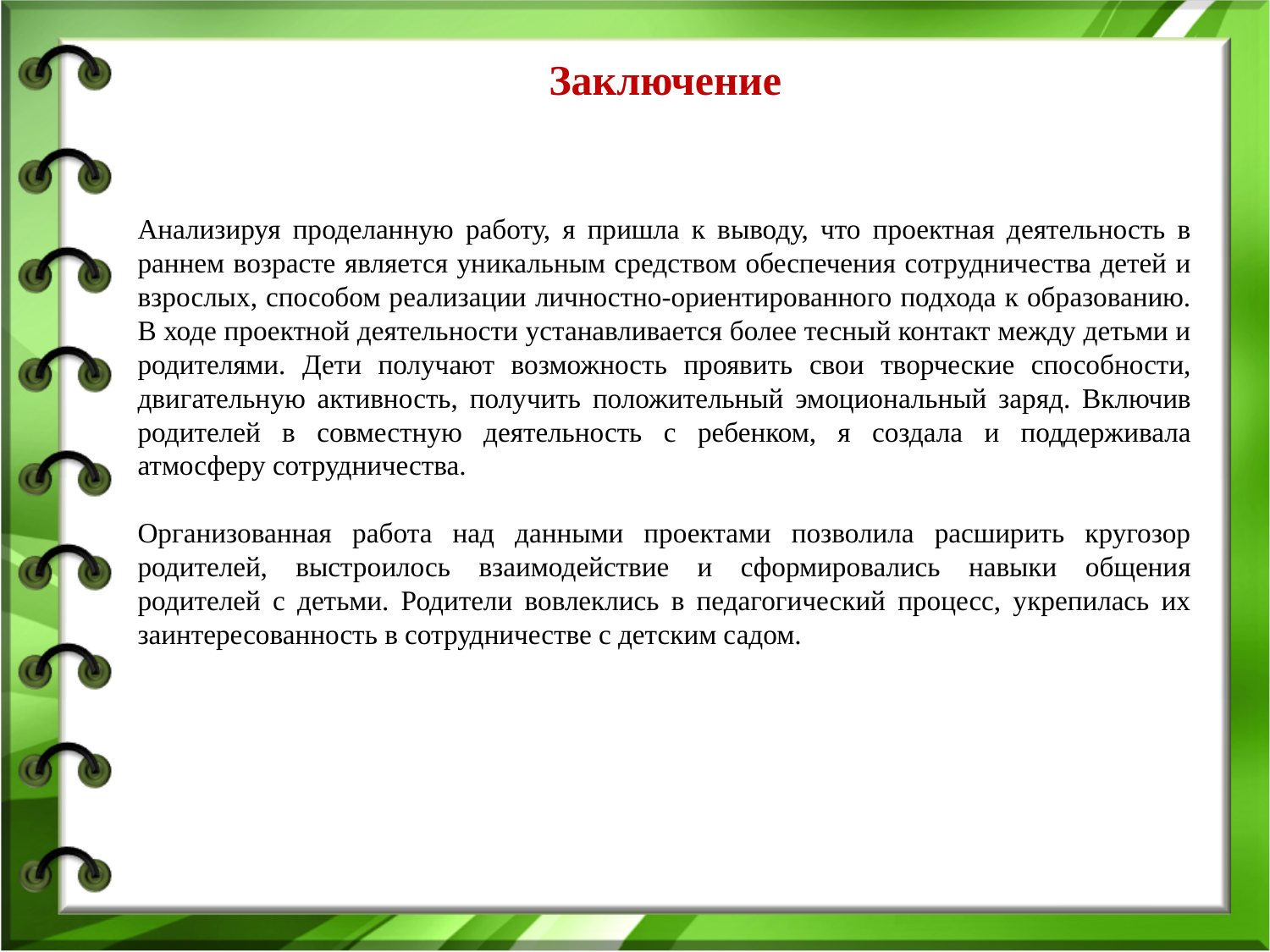

Заключение

Анализируя проделанную работу, я пришла к выводу, что проектная деятельность в раннем возрасте является уникальным средством обеспечения сотрудничества детей и взрослых, способом реализации личностно-ориентированного подхода к образованию. В ходе проектной деятельности устанавливается более тесный контакт между детьми и родителями. Дети получают возможность проявить свои творческие способности, двигательную активность, получить положительный эмоциональный заряд. Включив родителей в совместную деятельность с ребенком, я создала и поддерживала атмосферу сотрудничества.

Организованная работа над данными проектами позволила расширить кругозор родителей, выстроилось взаимодействие и сформировались навыки общения родителей с детьми. Родители вовлеклись в педагогический процесс, укрепилась их заинтересованность в сотрудничестве с детским садом.